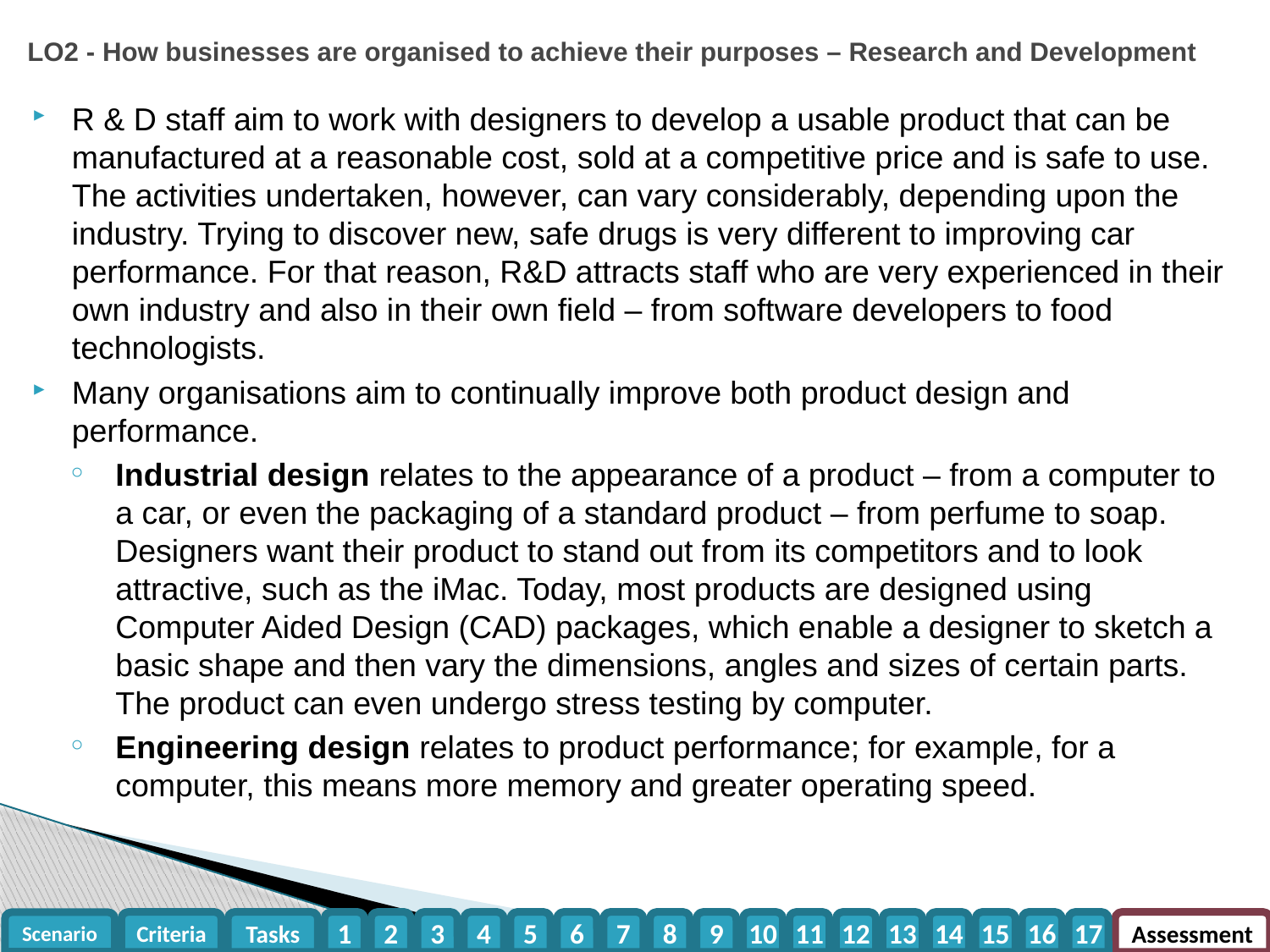

LO2 - How businesses are organised to achieve their purposes – Research and Development
R & D staff aim to work with designers to develop a usable product that can be manufactured at a reasonable cost, sold at a competitive price and is safe to use. The activities undertaken, however, can vary considerably, depending upon the industry. Trying to discover new, safe drugs is very different to improving car performance. For that reason, R&D attracts staff who are very experienced in their own industry and also in their own field – from software developers to food technologists.
Many organisations aim to continually improve both product design and performance.
Industrial design relates to the appearance of a product – from a computer to a car, or even the packaging of a standard product – from perfume to soap. Designers want their product to stand out from its competitors and to look attractive, such as the iMac. Today, most products are designed using Computer Aided Design (CAD) packages, which enable a designer to sketch a basic shape and then vary the dimensions, angles and sizes of certain parts. The product can even undergo stress testing by computer.
Engineering design relates to product performance; for example, for a computer, this means more memory and greater operating speed.